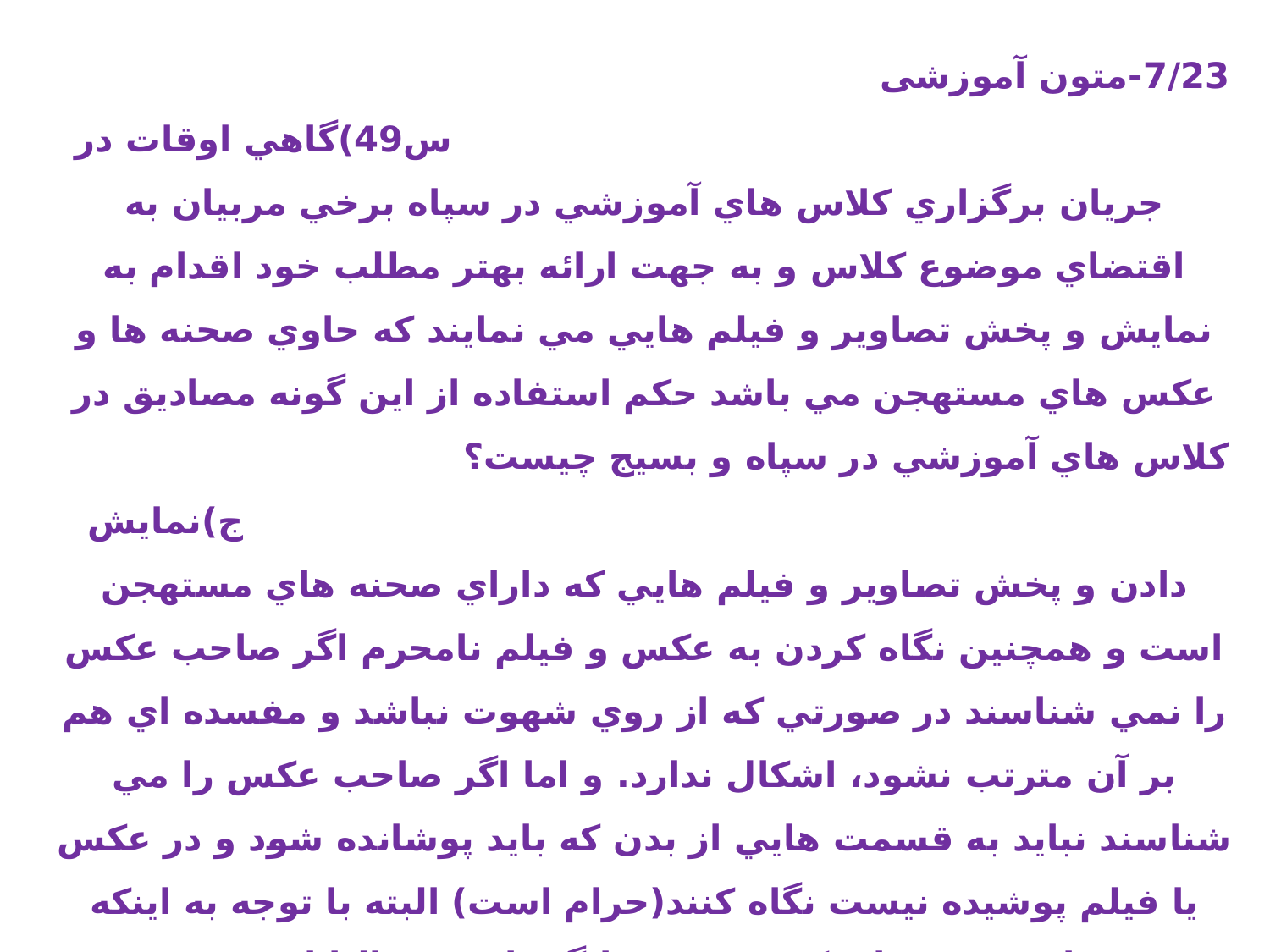

7/23-متون آموزشی                                                                                                                                  س49)گاهي اوقات در جريان برگزاري كلاس هاي آموزشي در سپاه برخي مربيان به اقتضاي موضوع كلاس و به جهت ارائه بهتر مطلب خود اقدام به نمايش و پخش تصاوير و فيلم هايي مي نمايند كه حاوي صحنه ها و عكس هاي مستهجن مي باشد حكم استفاده از اين گونه مصاديق در كلاس هاي آموزشي در سپاه و بسيج چيست؟                                                                                                                ج)نمايش دادن و پخش تصاوير و فيلم هايي كه داراي صحنه هاي مستهجن است و همچنين نگاه كردن به عكس و فيلم نامحرم اگر صاحب عكس را نمي شناسند در صورتي كه از روي شهوت نباشد و مفسده اي هم بر آن مترتب نشود، اشكال ندارد. و اما اگر صاحب عكس را مي شناسند نبايد به قسمت هايي از بدن كه بايد پوشانده شود و در عكس يا فيلم پوشيده نيست نگاه كنند(حرام است) البته با توجه به اينكه ديدن تصاوير برهنه اي كه شهوت برانگيز است، غالبا از روي شهوت بوده و به همين دليل مقدمه ارتكاب گناه مي باشد بنابراين ديدن آنها جايز نيست و حرام است.                                                                                قابل توجه آن كه چنانچه پخش فيلم و يا تصاويري به قصد نقد و آگاه كردن مردم از خطرات و نكات منفي آنها براي كسي كه اهليت آن را دارد و مطمئن است كه از آن برنامه ها تأثيري نمي پذيرد و به فساد نمي افتد اشكال ندارد البته اگر موردي باشد بايد مراعات شود.